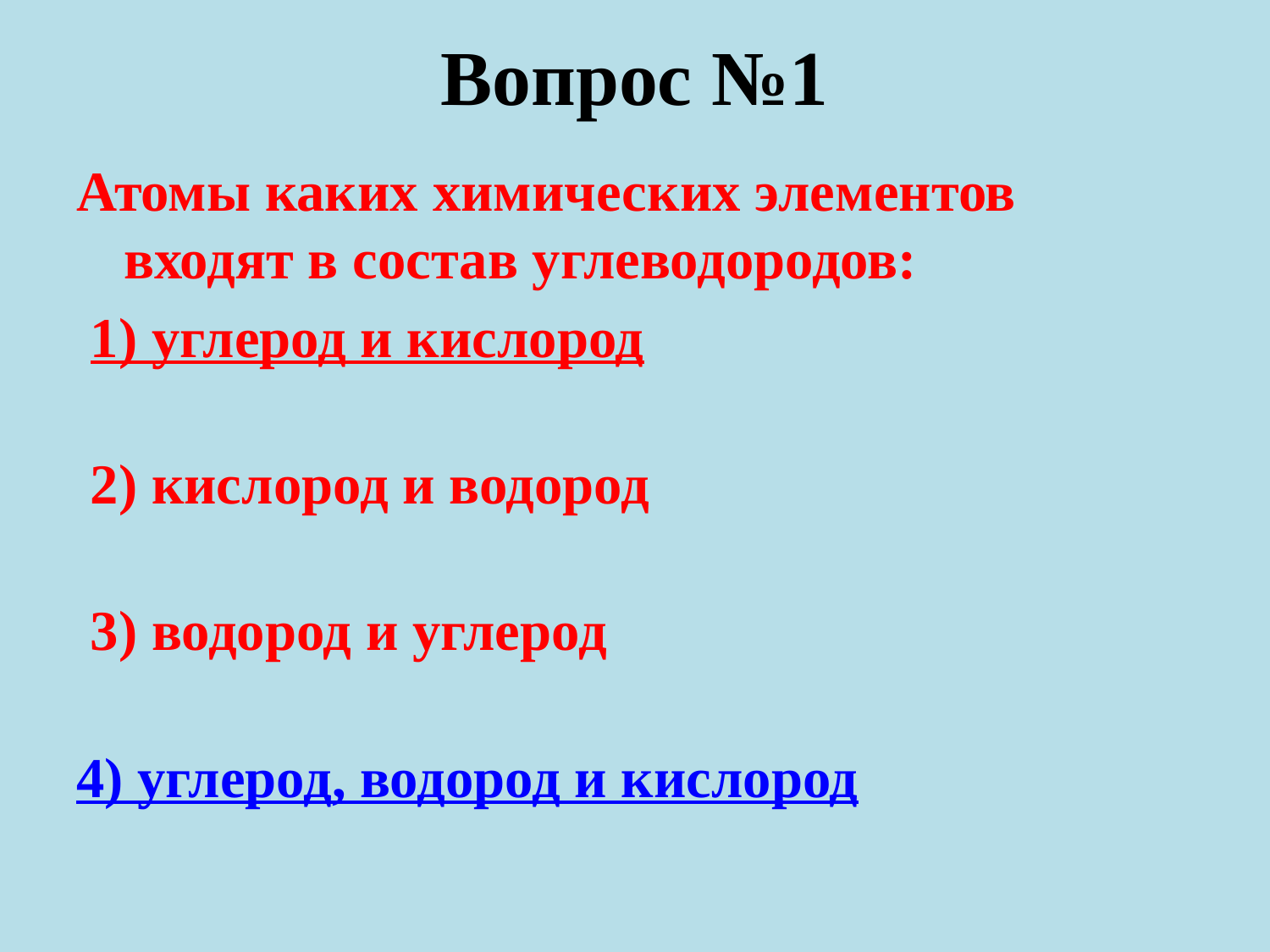

# Вопрос №1
Атомы каких химических элементов входят в состав углеводородов:
 1) углерод и кислород
 2) кислород и водород
 3) водород и углерод
4) углерод, водород и кислород